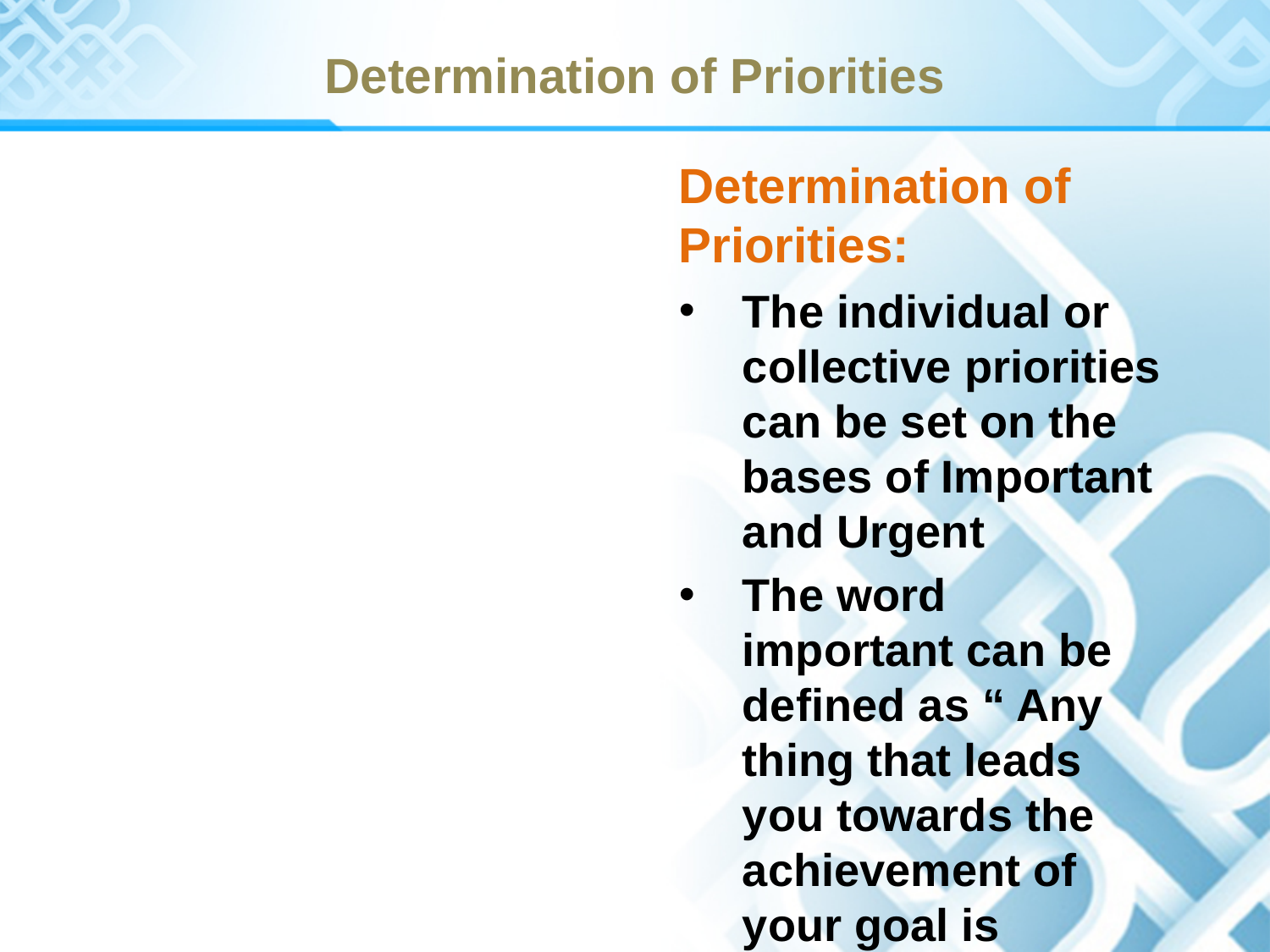

Determination of Priorities
Determination of Priorities:
The individual or collective priorities can be set on the bases of Important and Urgent
The word important can be defined as “ Any thing that leads you towards the achievement of your goal is important for you”.